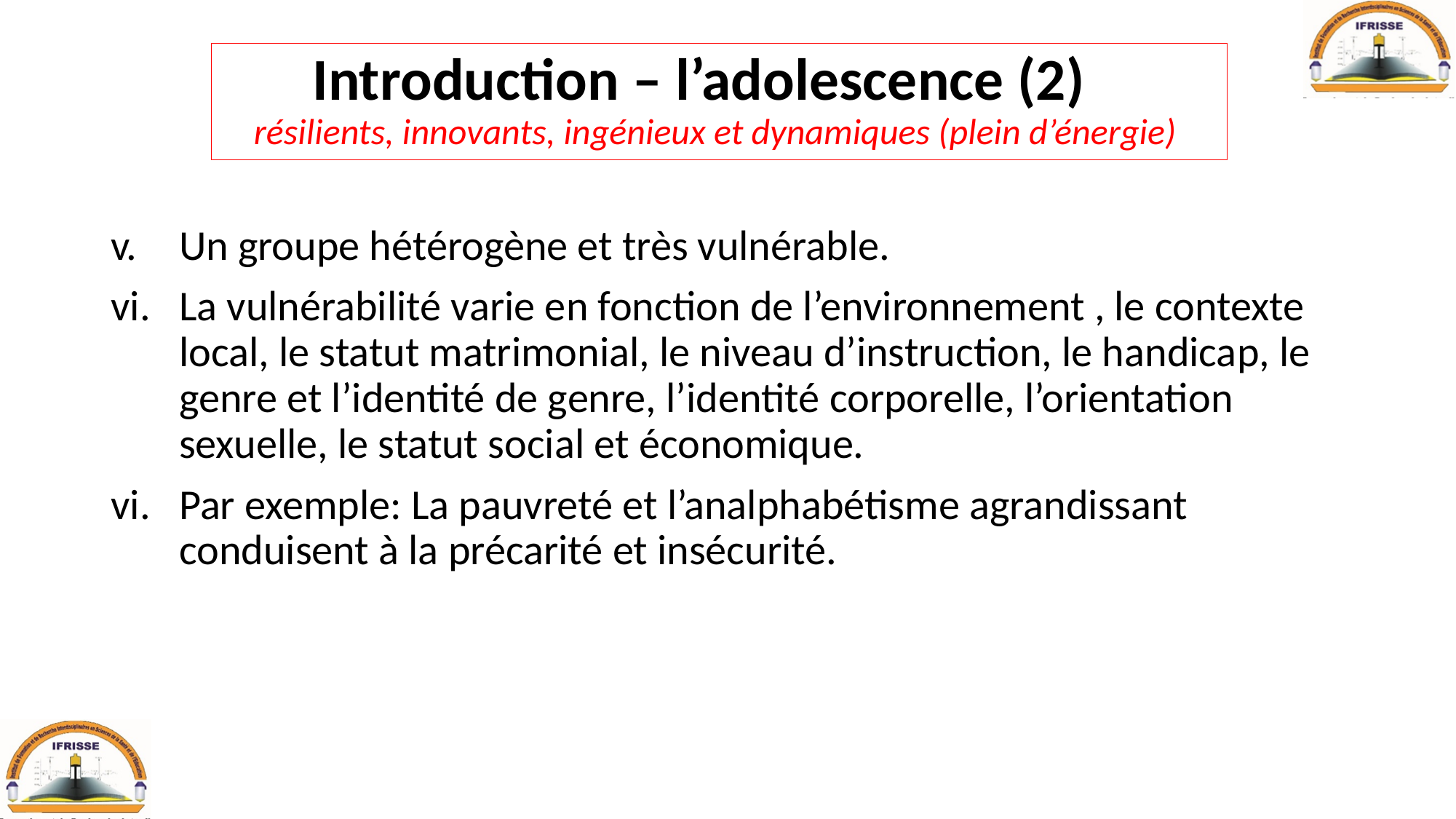

# Introduction – l’adolescence (2) résilients, innovants, ingénieux et dynamiques (plein d’énergie)
Un groupe hétérogène et très vulnérable.
La vulnérabilité varie en fonction de l’environnement , le contexte local, le statut matrimonial, le niveau d’instruction, le handicap, le genre et l’identité de genre, l’identité corporelle, l’orientation sexuelle, le statut social et économique.
Par exemple: La pauvreté et l’analphabétisme agrandissant conduisent à la précarité et insécurité.